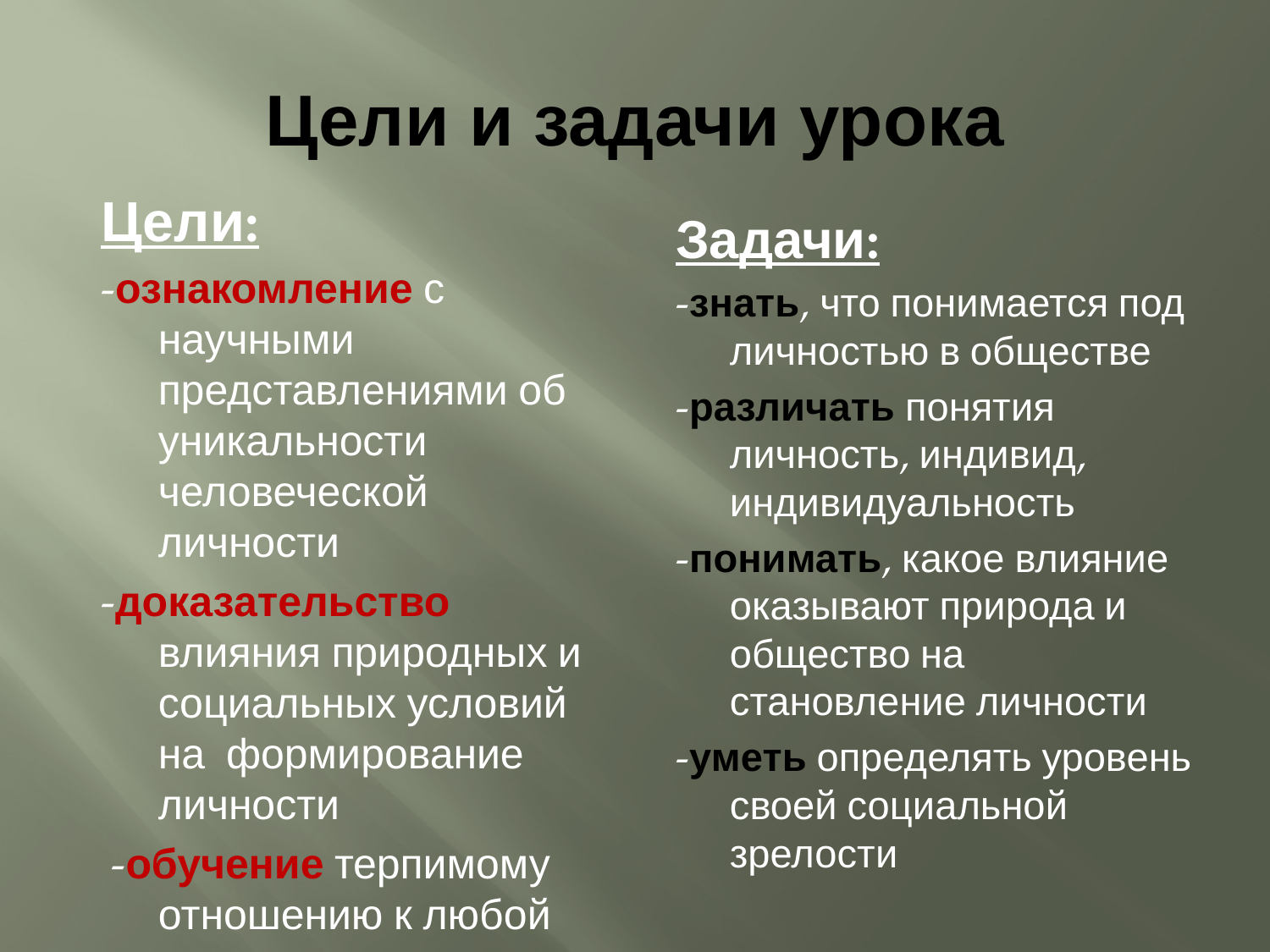

# Цели и задачи урока
Цели:
-ознакомление с научными представлениями об уникальности человеческой личности
-доказательство влияния природных и социальных условий на  формирование личности
 -обучение терпимому отношению к любой личности

Задачи:
-знать, что понимается под личностью в обществе
-различать понятия личность, индивид, индивидуальность
-понимать, какое влияние оказывают природа и общество на становление личности
-уметь определять уровень своей социальной зрелости